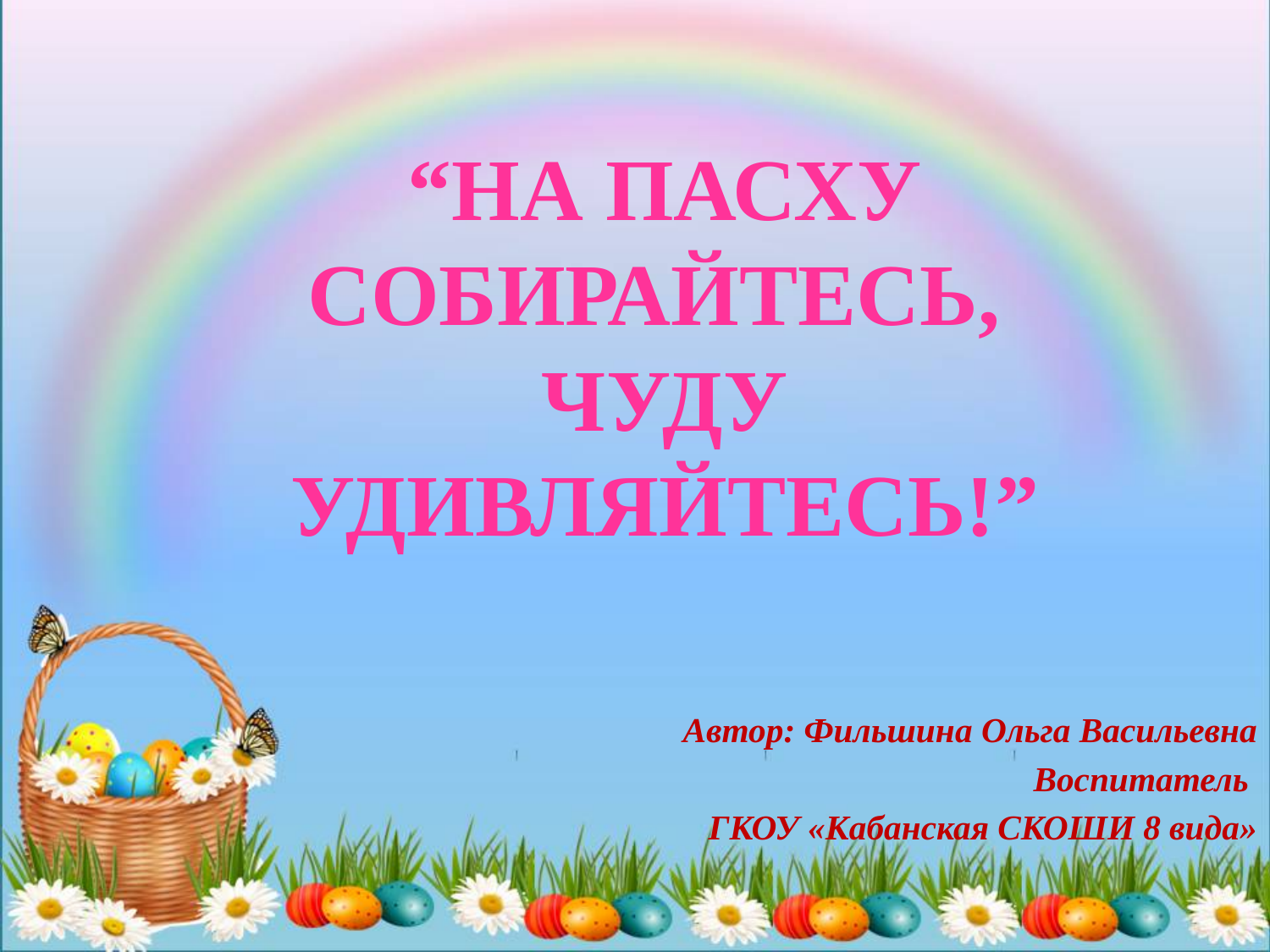

# “На Пасху собирайтесь, Чуду удивляйтесь!”
Автор: Фильшина Ольга Васильевна
Воспитатель
ГКОУ «Кабанская СКОШИ 8 вида»